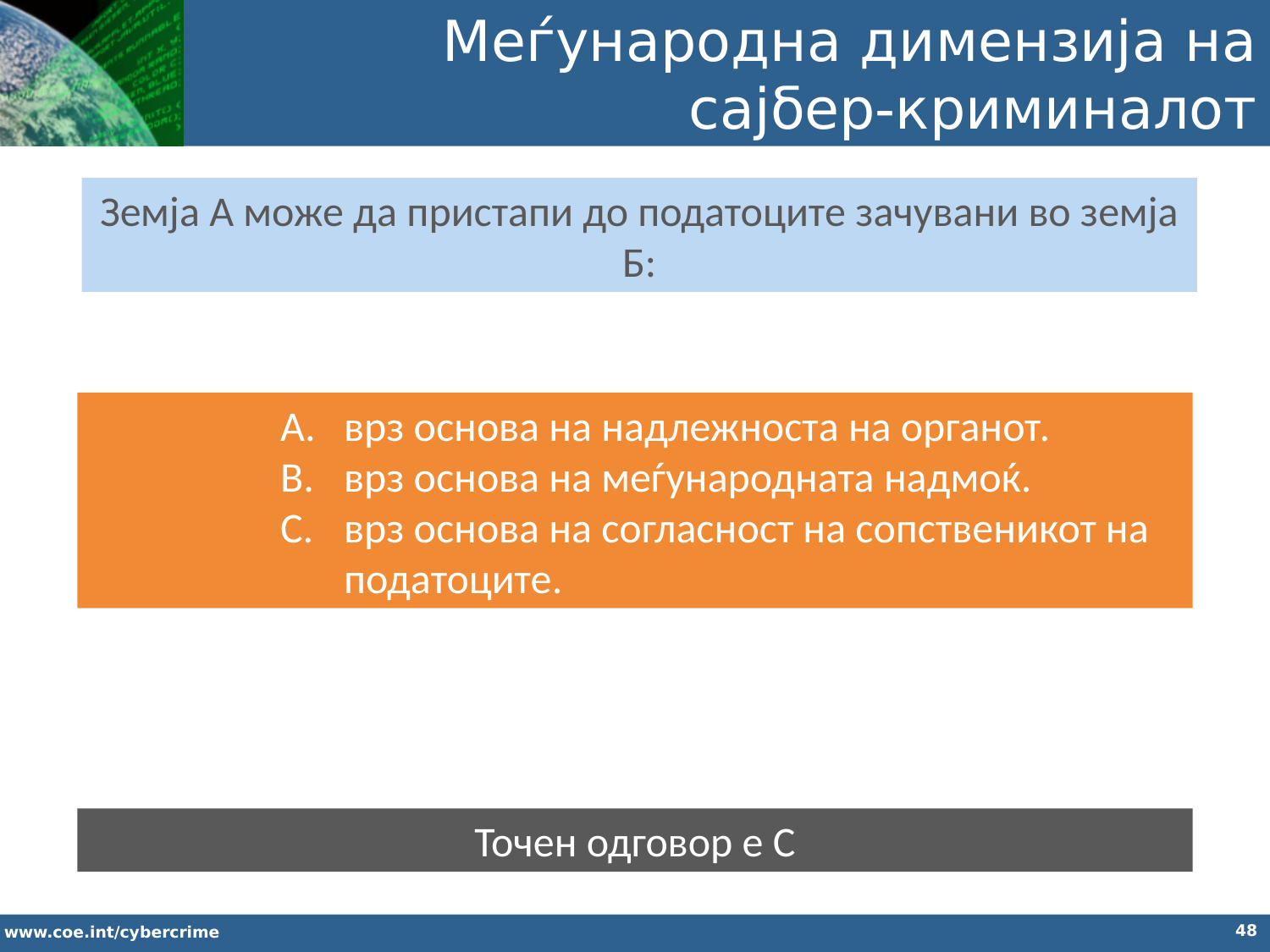

Меѓународна димензија на сајбер-криминалот
Земја А може да пристапи до податоците зачувани во земја Б:
врз основа на надлежноста на органот.
врз основа на меѓународната надмоќ.
врз основа на согласност на сопственикот на податоците.
Точен одговор е C
48